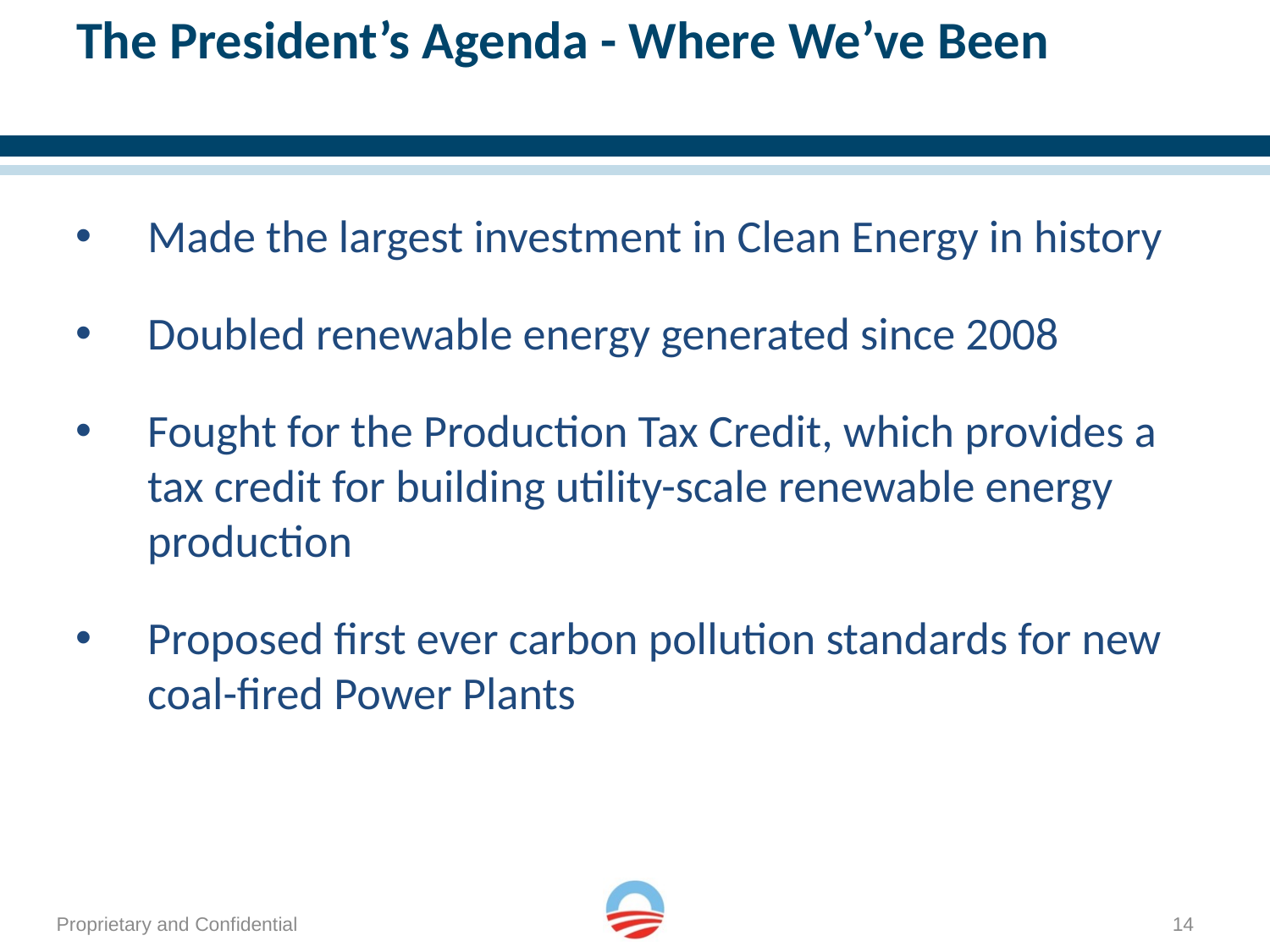

The President’s Agenda - Where We’ve Been
Made the largest investment in Clean Energy in history
Doubled renewable energy generated since 2008
Fought for the Production Tax Credit, which provides a tax credit for building utility-scale renewable energy production
Proposed first ever carbon pollution standards for new coal-fired Power Plants
14